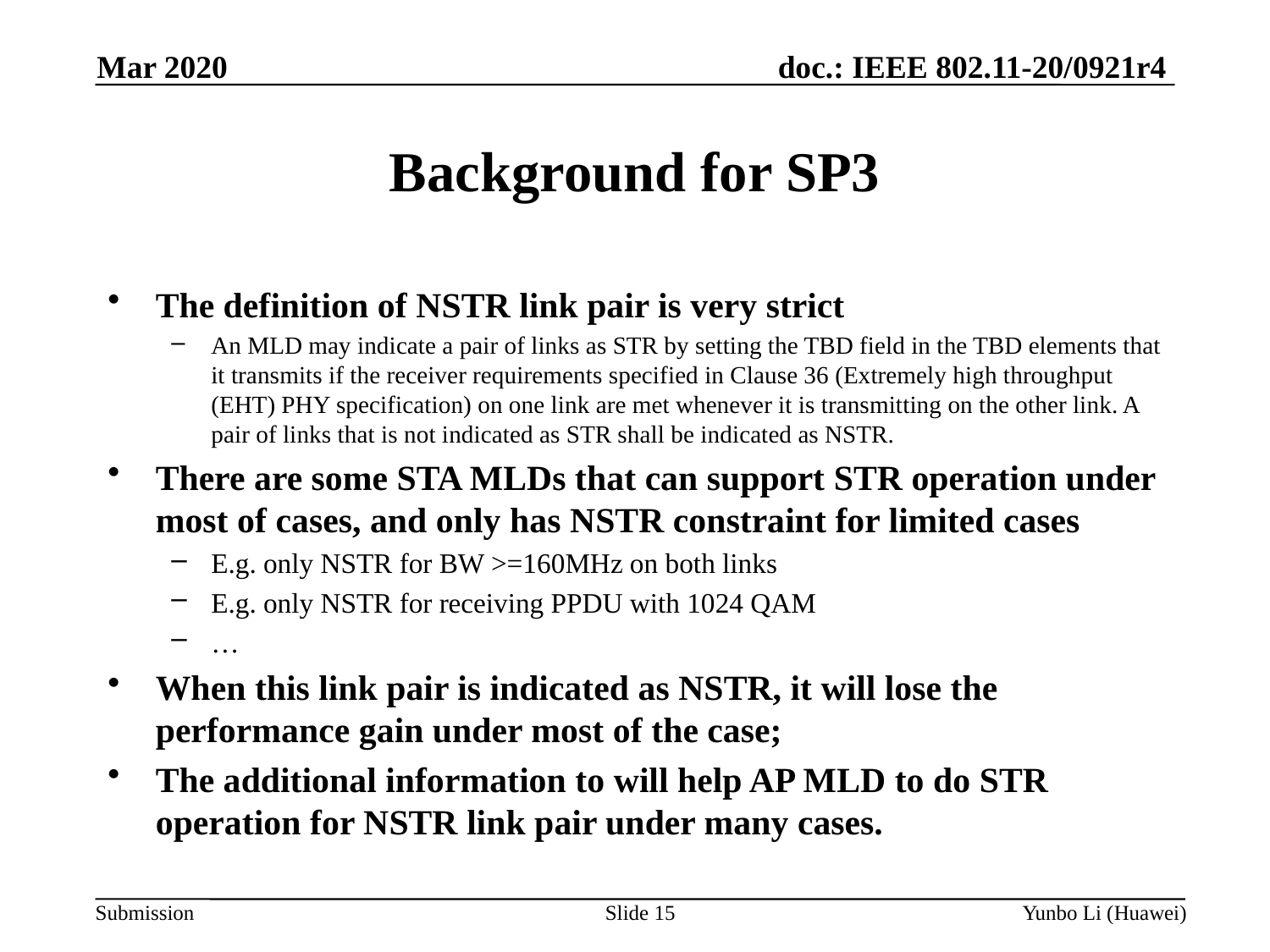

Mar 2020
Background for SP3
The definition of NSTR link pair is very strict
An MLD may indicate a pair of links as STR by setting the TBD field in the TBD elements that it transmits if the receiver requirements specified in Clause 36 (Extremely high throughput (EHT) PHY specification) on one link are met whenever it is transmitting on the other link. A pair of links that is not indicated as STR shall be indicated as NSTR.
There are some STA MLDs that can support STR operation under most of cases, and only has NSTR constraint for limited cases
E.g. only NSTR for BW >=160MHz on both links
E.g. only NSTR for receiving PPDU with 1024 QAM
…
When this link pair is indicated as NSTR, it will lose the performance gain under most of the case;
The additional information to will help AP MLD to do STR operation for NSTR link pair under many cases.

Slide 15
Yunbo Li (Huawei)